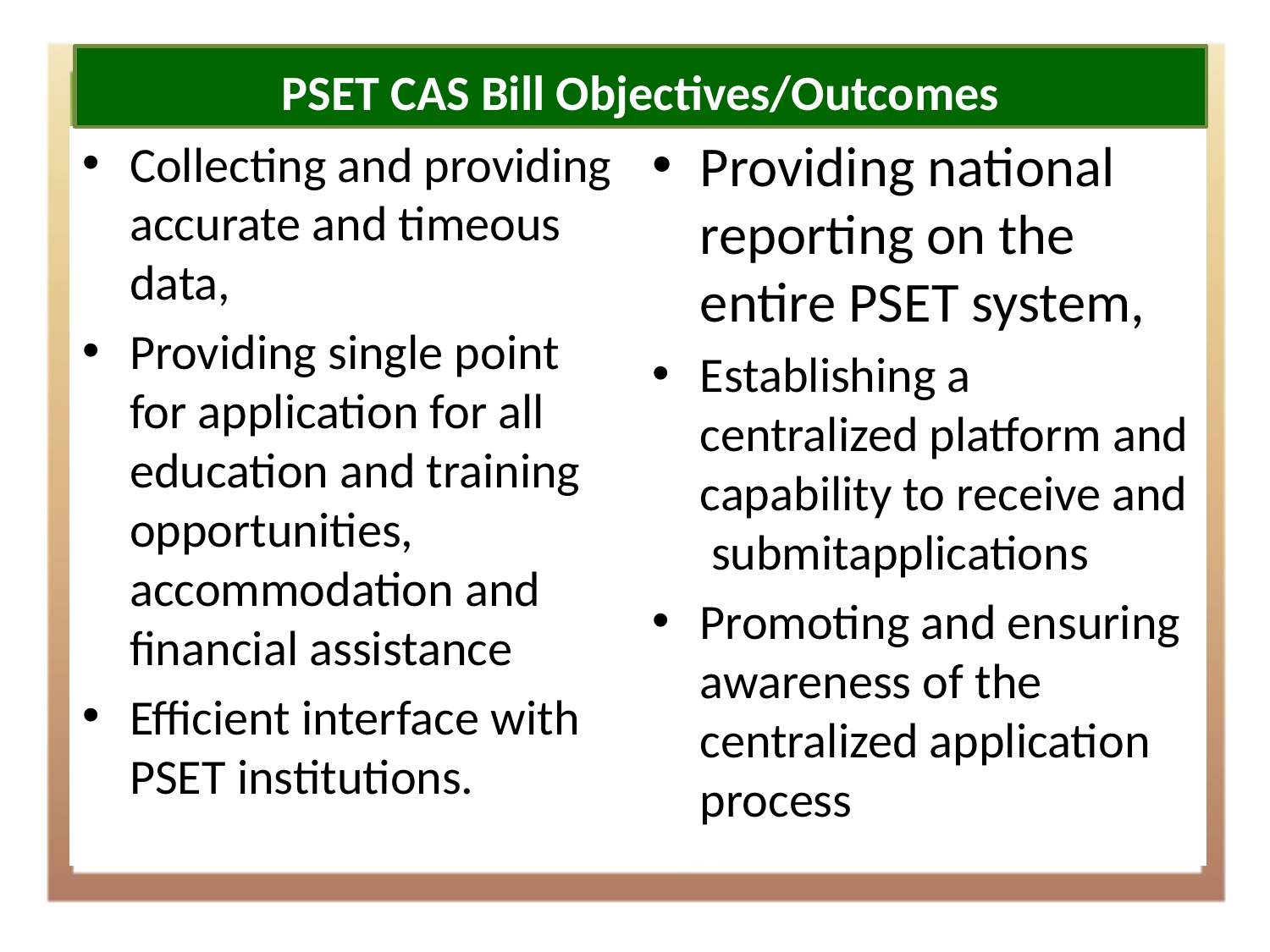

PSET CAS Bill Objectives/Outcomes
Providing national reporting on the entire PSET system,
Establishing a centralized platform and capability to receive and  submitapplications
Promoting and ensuring awareness of the centralized application process

Collecting and providing accurate and timeous data,
Providing single point for application for all education and training opportunities, accommodation and financial assistance
Efficient interface with PSET institutions.

#